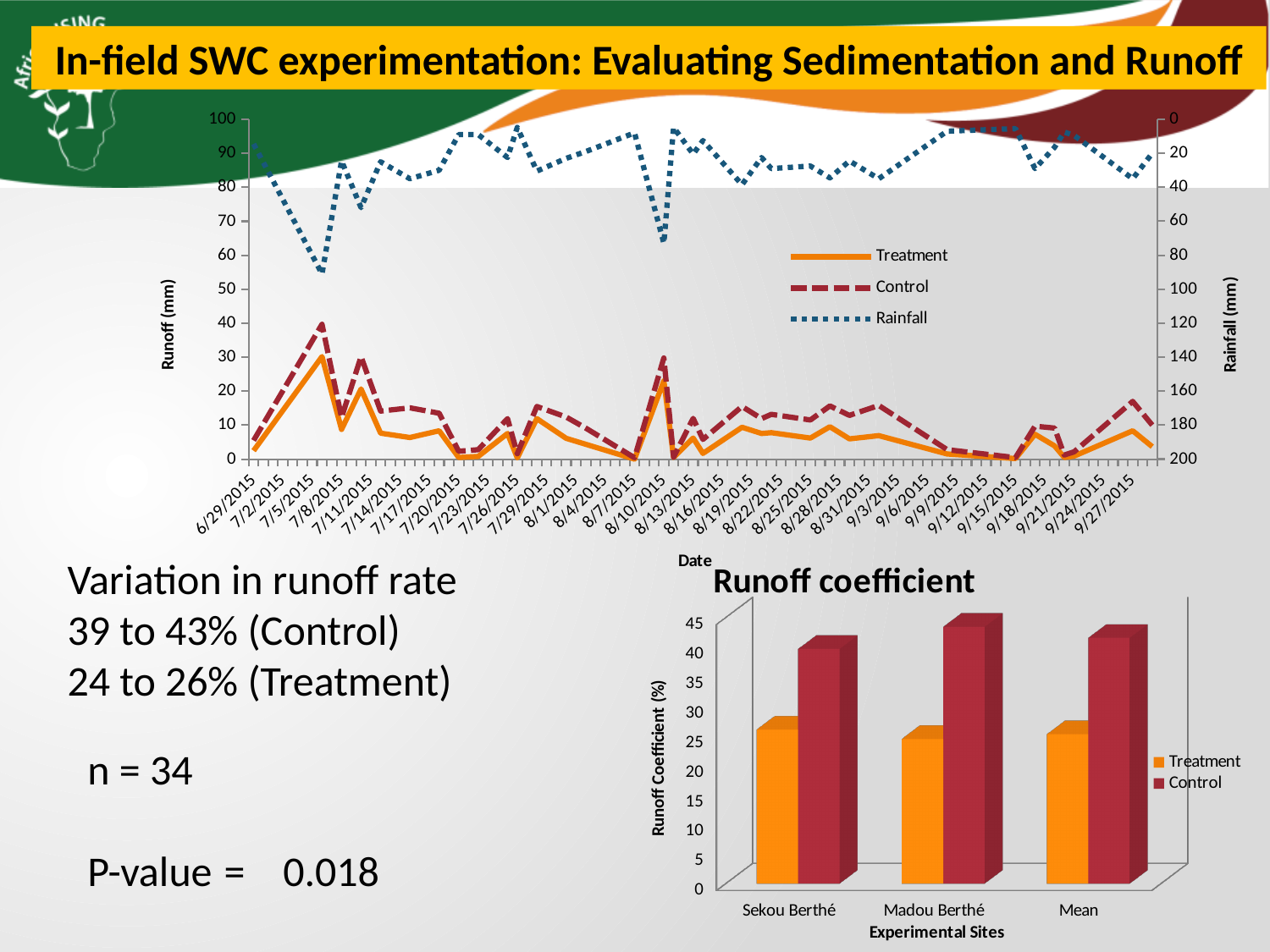

In-field SWC experimentation: Evaluating Sedimentation and Runoff

### Chart

| Category | Treatment | Control | Rainfall |
|---|---|---|---|
| 42184 | 2.4603174603174605 | 5.476190476190476 | 14.5 |
| 42191 | 30.158730158730158 | 39.682539682539684 | 91.0 |
| 42193 | 8.730158730158731 | 12.222222222222221 | 24.5 |
| 42195 | 20.634920634920633 | 30.158730158730158 | 52.0 |
| 42197 | 7.619047619047619 | 14.126984126984127 | 25.0 |
| 42200 | 6.34920634920635 | 15.079365079365079 | 35.0 |
| 42203 | 8.333333333333332 | 13.492063492063492 | 30.0 |
| 42205 | 0.47619047619047616 | 2.3015873015873014 | 9.0 |
| 42207 | 0.7936507936507936 | 2.7777777777777777 | 9.0 |
| 42210 | 7.5396825396825395 | 11.904761904761905 | 22.5 |
| 42211 | 0.3571428571428571 | 1.5873015873015874 | 4.75 |
| 42213 | 11.904761904761905 | 15.476190476190478 | 30.5 |
| 42216 | 6.111111111111111 | 12.380952380952381 | 23.0 |
| 42218 | 4.365079365079365 | 9.126984126984127 | 19.0 |
| 42223 | 0.0 | 0.3968253968253968 | 8.0 |
| 42226 | 23.015873015873016 | 29.76190476190476 | 73.0 |
| 42227 | 0.47619047619047616 | 0.5952380952380953 | 4.75 |
| 42229 | 6.19047619047619 | 11.984126984126984 | 20.5 |
| 42230 | 1.6666666666666665 | 5.793650793650794 | 12.5 |
| 42234 | 9.365079365079364 | 15.476190476190478 | 38.5 |
| 42236 | 7.5396825396825395 | 11.904761904761905 | 22.5 |
| 42237 | 7.777777777777779 | 13.174603174603174 | 29.0 |
| 42241 | 6.19047619047619 | 11.507936507936508 | 27.5 |
| 42243 | 9.523809523809524 | 15.634920634920636 | 34.5 |
| 42245 | 5.9523809523809526 | 12.857142857142858 | 24.5 |
| 42248 | 6.904761904761905 | 15.793650793650794 | 35.0 |
| 42255 | 1.507936507936508 | 2.7777777777777777 | 7.0 |
| 42262 | 0.15873015873015872 | 0.4365079365079365 | 5.5 |
| 42264 | 7.301587301587302 | 9.682539682539684 | 29.0 |
| 42266 | 3.888888888888889 | 9.126984126984127 | 16.5 |
| 42267 | 0.47619047619047616 | 1.1904761904761905 | 7.5 |
| 42268 | 0.873015873015873 | 2.142857142857143 | 9.5 |
| 42274 | 8.333333333333332 | 16.984126984126984 | 35.0 |
| 42276 | 3.6507936507936507 | 10.0 | 20.0 |
Variation in runoff rate
39 to 43% (Control)
24 to 26% (Treatment)

[unsupported chart]

n = 34

P-value	 =    0.018